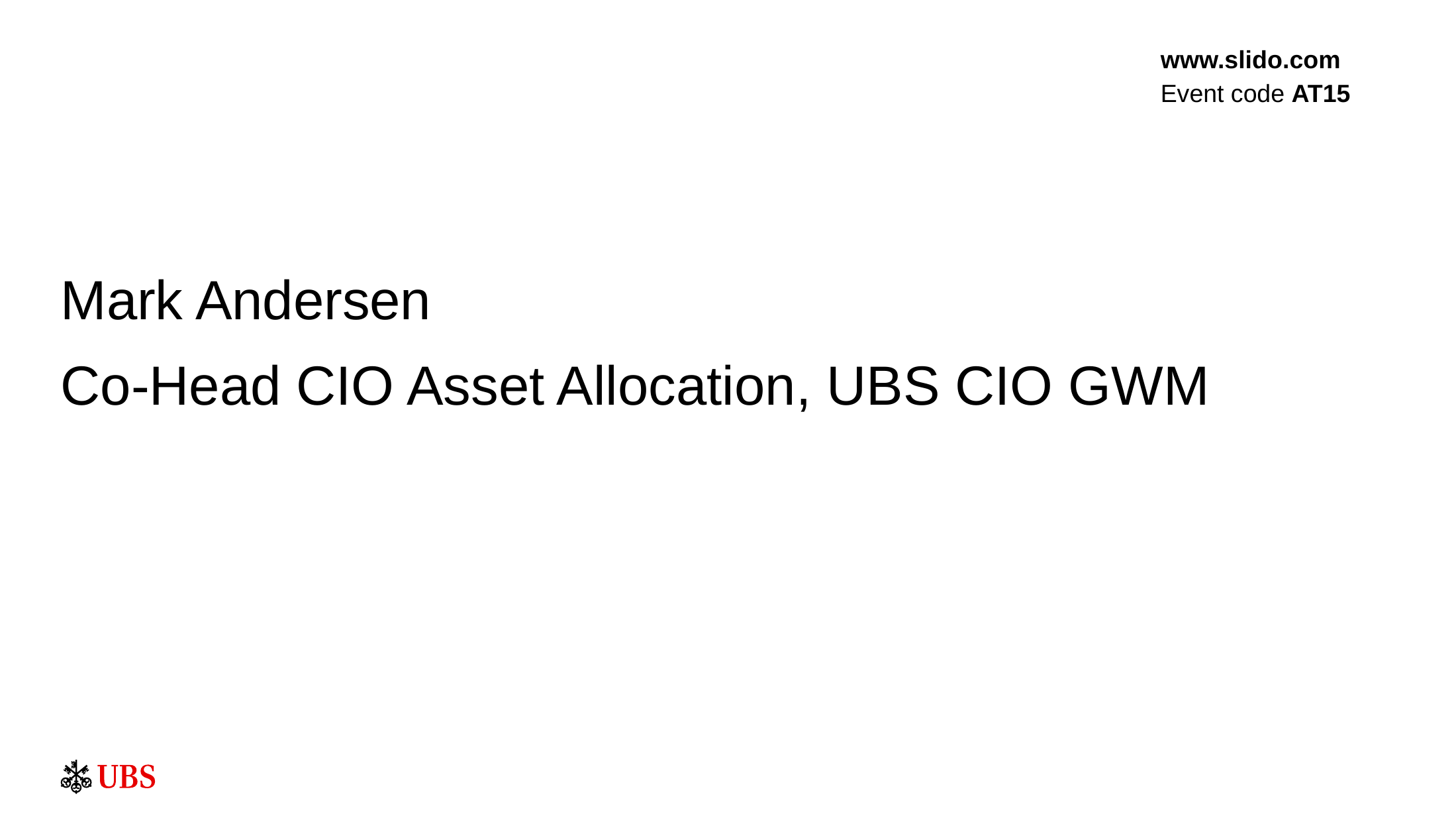

www.slido.com
Event code AT15
Mark Andersen
Co-Head CIO Asset Allocation, UBS CIO GWM